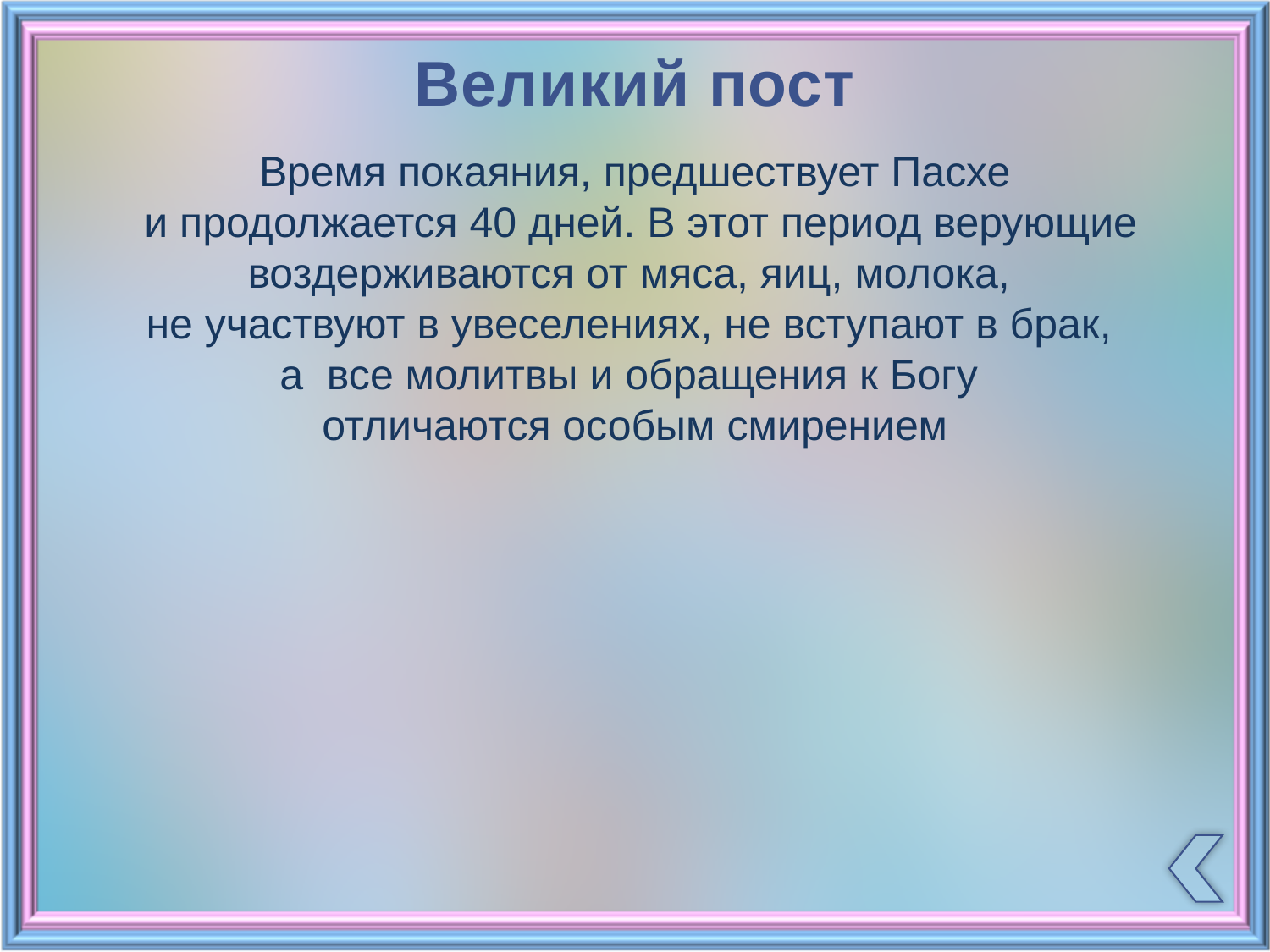

Великий пост
Время покаяния, предшествует Пасхе
 и продолжается 40 дней. В этот период верующие воздерживаются от мяса, яиц, молока,
не участвуют в увеселениях, не вступают в брак,
а  все молитвы и обращения к Богу
отличаются особым смирением